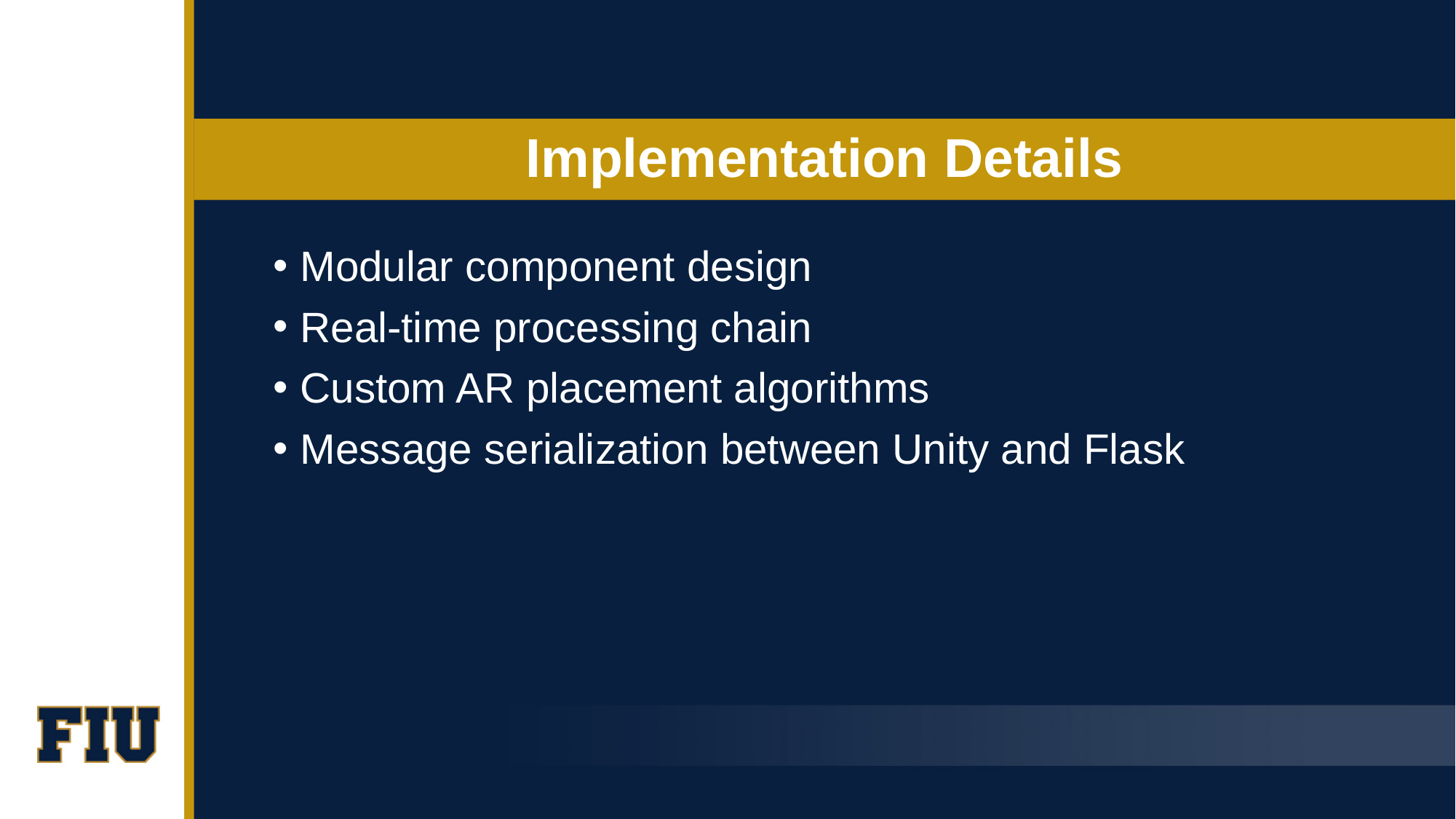

# Implementation Details

Modular component design
Real-time processing chain
Custom AR placement algorithms
Message serialization between Unity and Flask